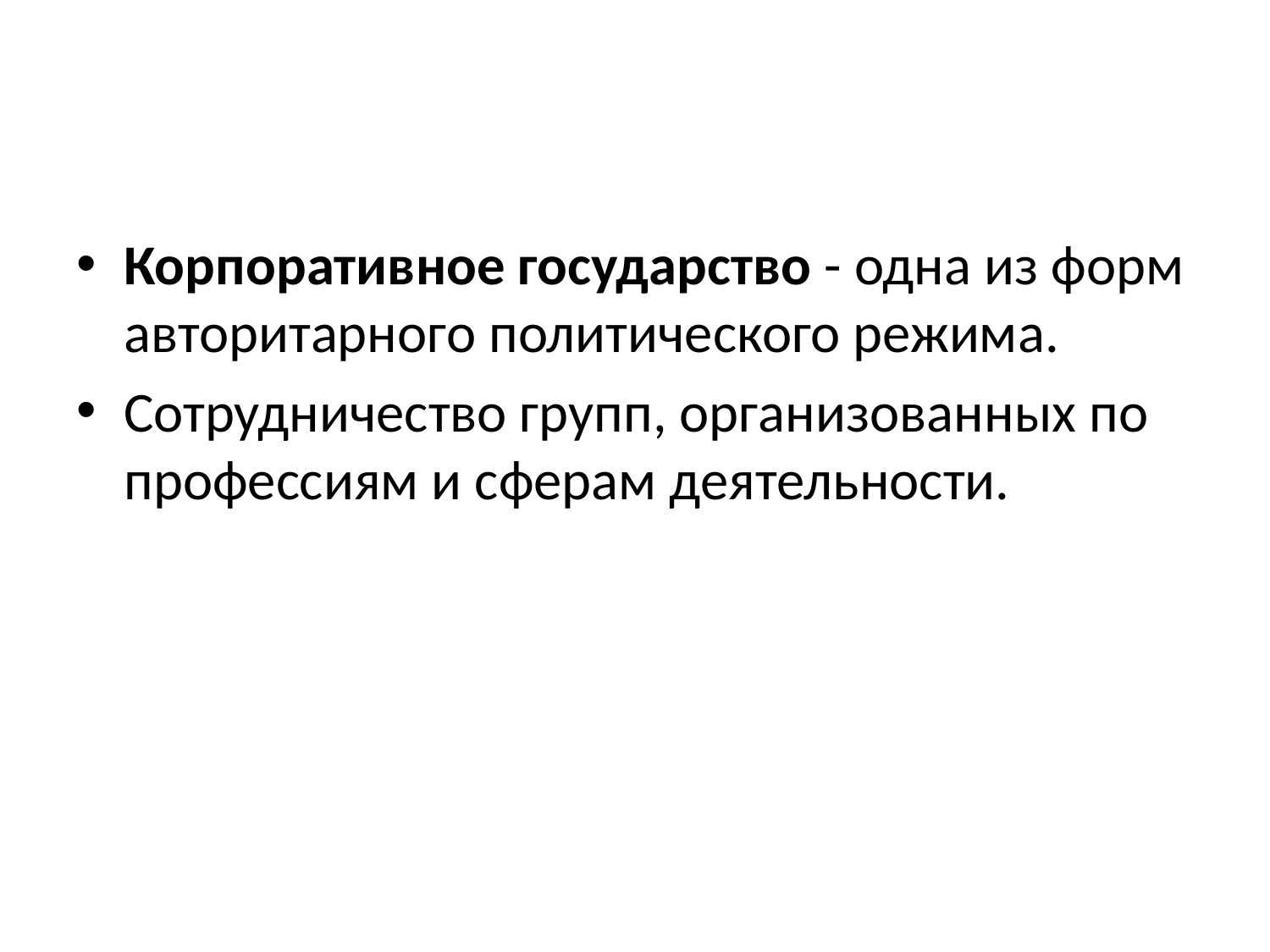

Корпоративное государство - одна из форм авторитарного политического режима.
Сотрудничество групп, организованных по профессиям и сферам деятельности.